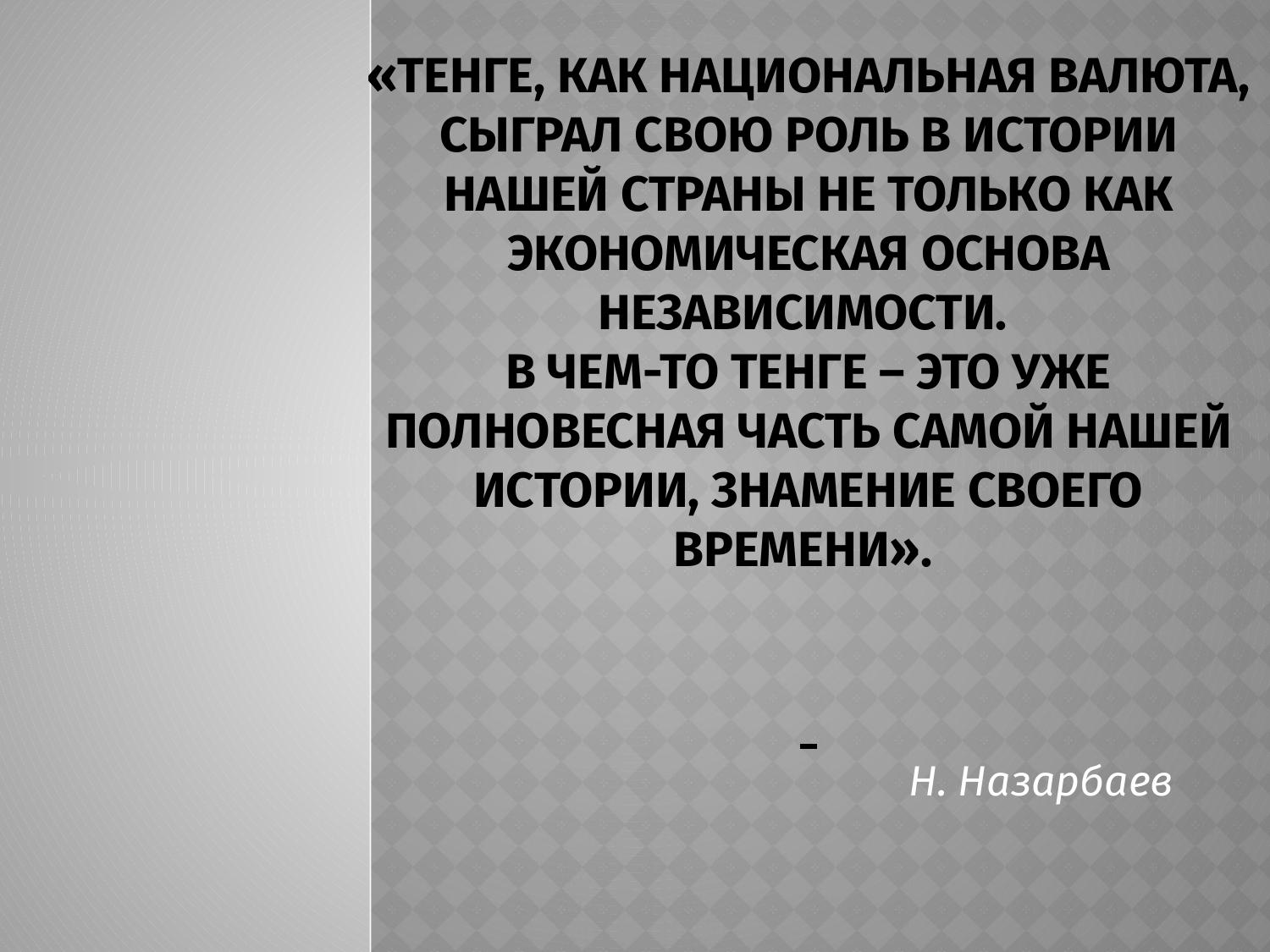

# «Тенге, как национальная валюта, сыграл свою роль в истории нашей страны не только как экономическая основа независимости. В чем-то тенге – это уже полновесная часть самой нашей истории, знамение своего времени».
Н. Назарбаев